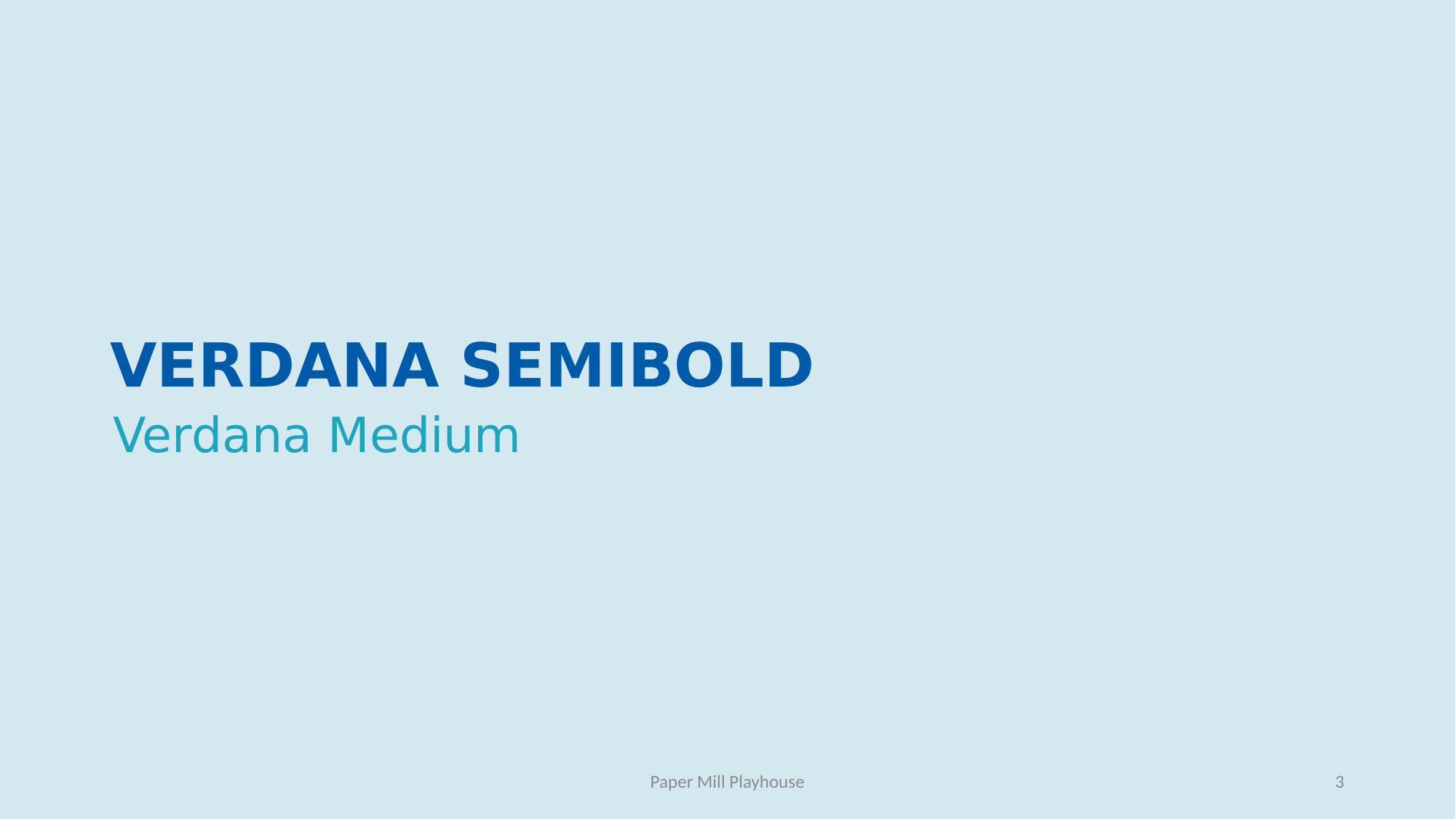

# VERDANA SEMIBOLD
Verdana Medium
Paper Mill Playhouse
3